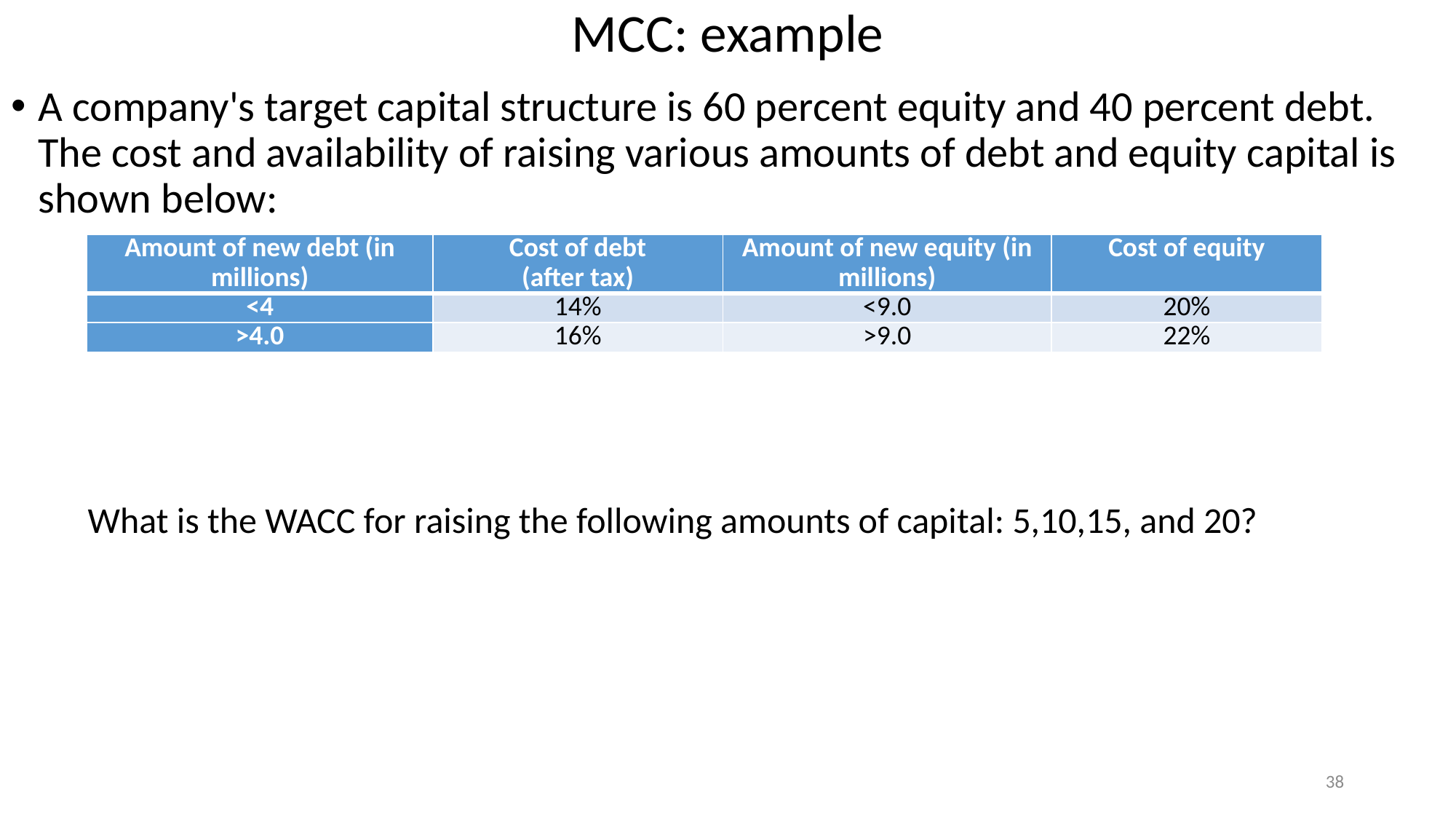

# MCC: example
A company's target capital structure is 60 percent equity and 40 percent debt. The cost and availability of raising various amounts of debt and equity capital is shown below:
| Amount of new debt (in millions) | Cost of debt (after tax) | Amount of new equity (in millions) | Cost of equity |
| --- | --- | --- | --- |
| <4 | 14% | <9.0 | 20% |
| >4.0 | 16% | >9.0 | 22% |
What is the WACC for raising the following amounts of capital: 5,10,15, and 20?
38